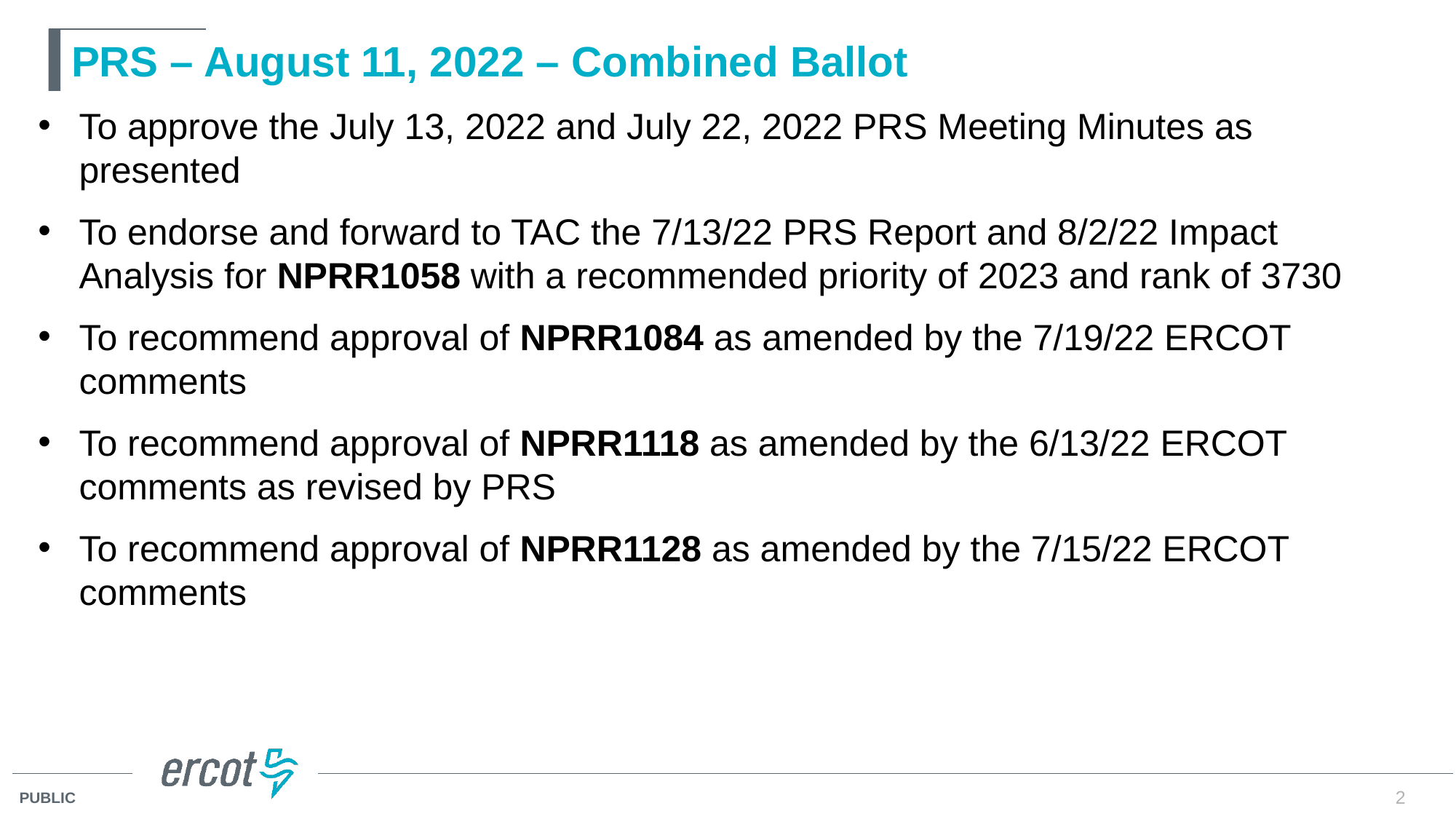

# PRS – August 11, 2022 – Combined Ballot
To approve the July 13, 2022 and July 22, 2022 PRS Meeting Minutes as presented
To endorse and forward to TAC the 7/13/22 PRS Report and 8/2/22 Impact Analysis for NPRR1058 with a recommended priority of 2023 and rank of 3730
To recommend approval of NPRR1084 as amended by the 7/19/22 ERCOT comments
To recommend approval of NPRR1118 as amended by the 6/13/22 ERCOT comments as revised by PRS
To recommend approval of NPRR1128 as amended by the 7/15/22 ERCOT comments
2